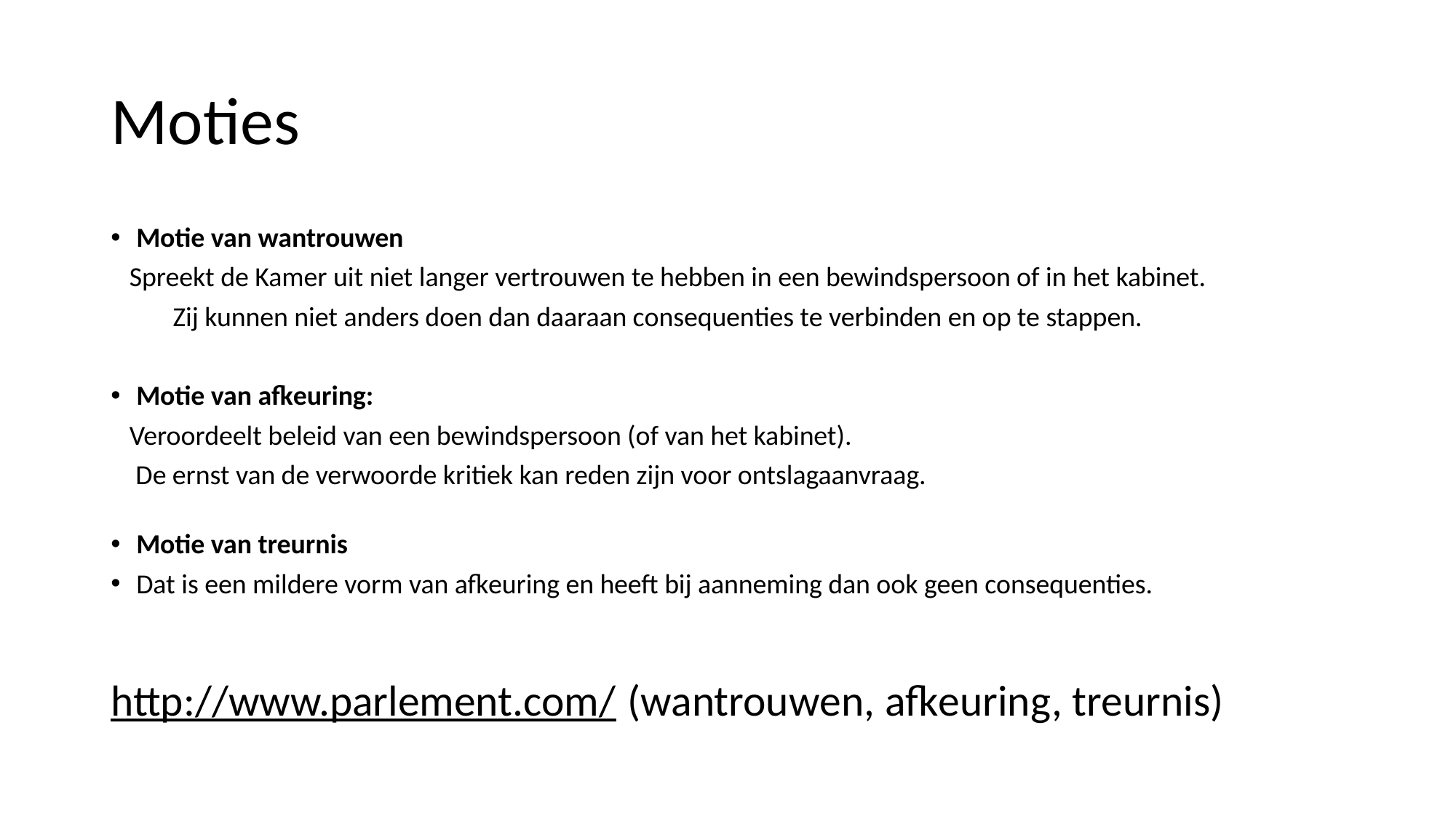

# Moties
Motie van wantrouwen
   Spreekt de Kamer uit niet langer vertrouwen te hebben in een bewindspersoon of in het kabinet.
          Zij kunnen niet anders doen dan daaraan consequenties te verbinden en op te stappen.

Motie van afkeuring:
   Veroordeelt beleid van een bewindspersoon (of van het kabinet).
    De ernst van de verwoorde kritiek kan reden zijn voor ontslagaanvraag.
Motie van treurnis
Dat is een mildere vorm van afkeuring en heeft bij aanneming dan ook geen consequenties.

http://www.parlement.com/ (wantrouwen, afkeuring, treurnis)